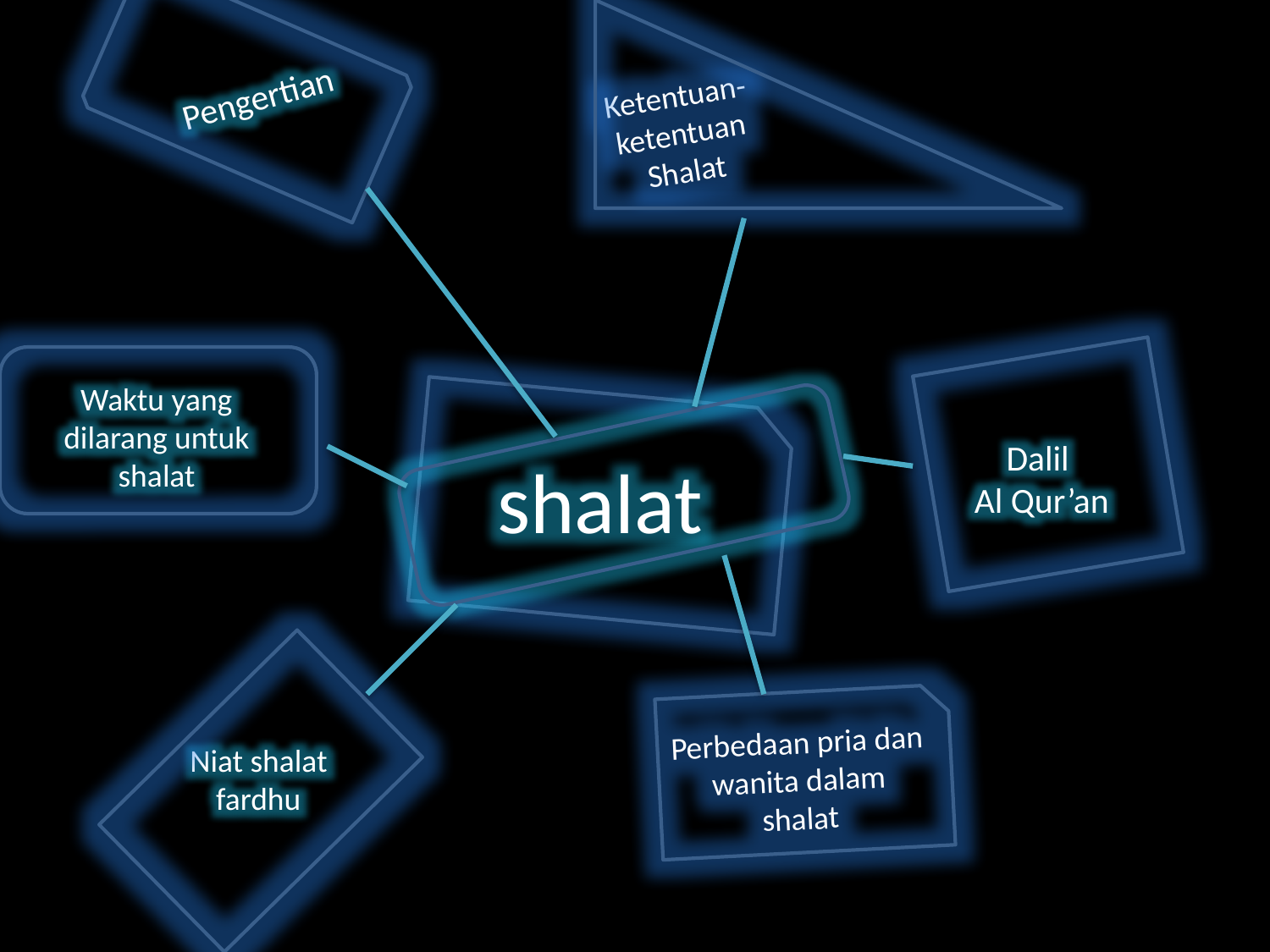

Pengertian
Ketentuan-ketentuan Shalat
Waktu yang dilarang untuk shalat

shalat

Dalil
Al Qur’an

Niat shalat fardhu
Perbedaan pria dan wanita dalam shalat